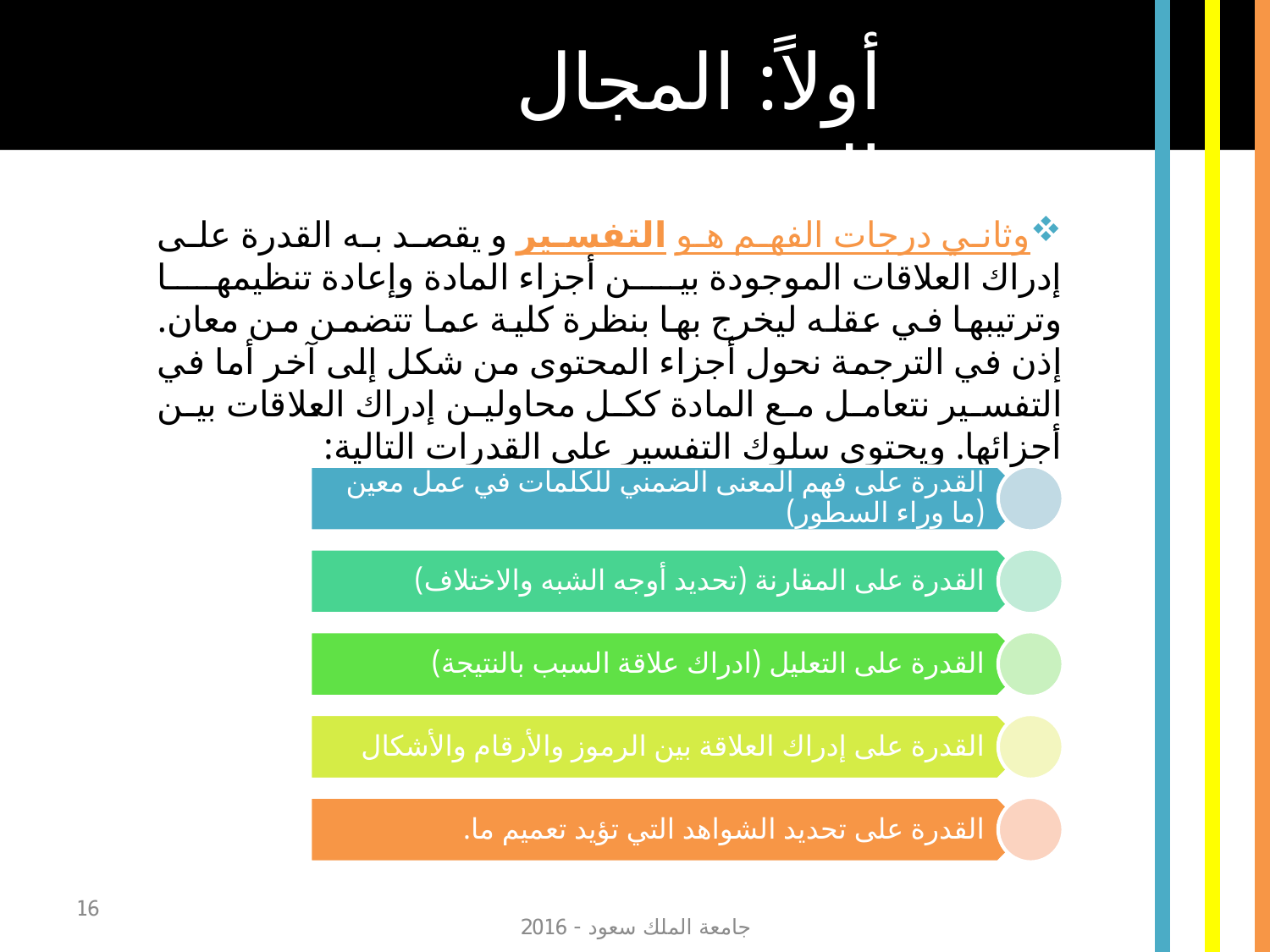

أولاً: المجال المعرفي
وثاني درجات الفهم هو التفسير و يقصد به القدرة على إدراك العلاقات الموجودة بين أجزاء المادة وإعادة تنظيمها وترتيبها في عقله ليخرج بها بنظرة كلية عما تتضمن من معان. إذن في الترجمة نحول أجزاء المحتوى من شكل إلى آخر أما في التفسير نتعامل مع المادة ككل محاولين إدراك العلاقات بين أجزائها. ويحتوي سلوك التفسير على القدرات التالية:
القدرة على فهم المعنى الضمني للكلمات في عمل معين (ما وراء السطور)
القدرة على المقارنة (تحديد أوجه الشبه والاختلاف)
القدرة على التعليل (ادراك علاقة السبب بالنتيجة)
القدرة على إدراك العلاقة بين الرموز والأرقام والأشكال
القدرة على تحديد الشواهد التي تؤيد تعميم ما.
16
جامعة الملك سعود - 2016